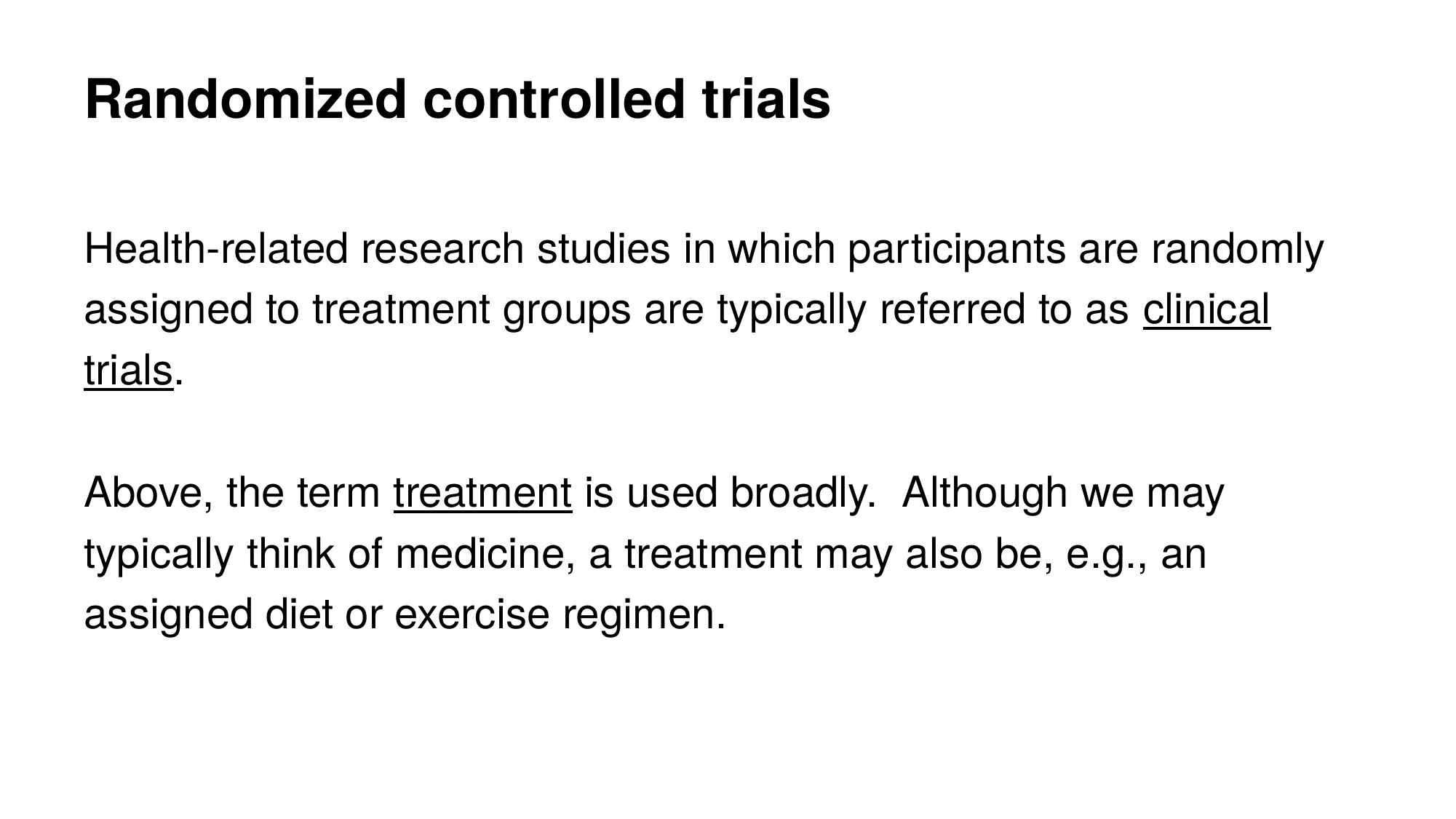

# Randomized controlled trials
Health-related research studies in which participants are randomly assigned to treatment groups are typically referred to as clinical trials.

Above, the term treatment is used broadly.  Although we may typically think of medicine, a treatment may also be, e.g., an assigned diet or exercise regimen.